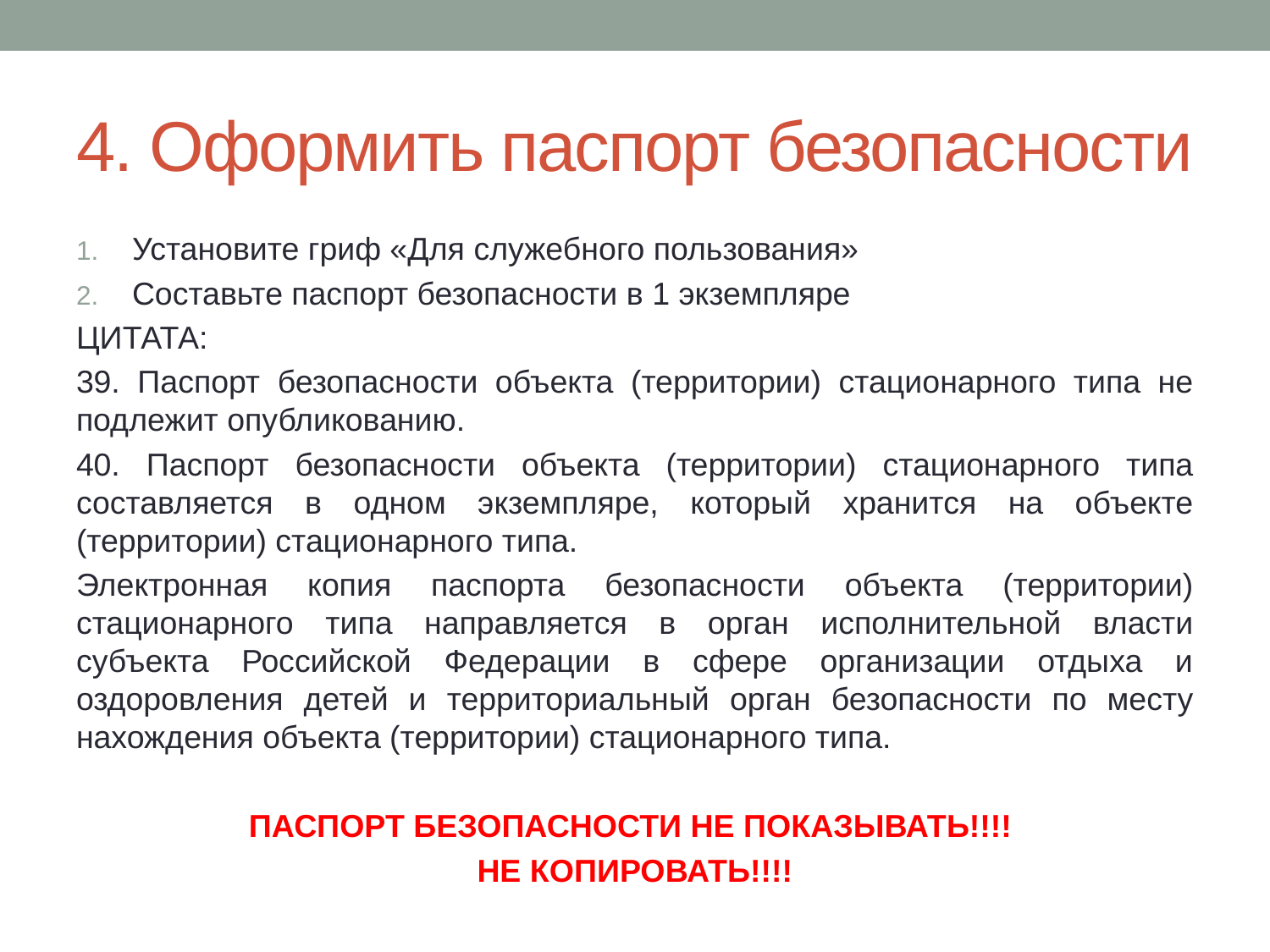

# 4. Оформить паспорт безопасности
Установите гриф «Для служебного пользования»
Составьте паспорт безопасности в 1 экземпляре
ЦИТАТА:
39. Паспорт безопасности объекта (территории) стационарного типа не подлежит опубликованию.
40. Паспорт безопасности объекта (территории) стационарного типа составляется в одном экземпляре, который хранится на объекте (территории) стационарного типа.
Электронная копия паспорта безопасности объекта (территории) стационарного типа направляется в орган исполнительной власти субъекта Российской Федерации в сфере организации отдыха и оздоровления детей и территориальный орган безопасности по месту нахождения объекта (территории) стационарного типа.

ПАСПОРТ БЕЗОПАСНОСТИ НЕ ПОКАЗЫВАТЬ!!!!
НЕ КОПИРОВАТЬ!!!!